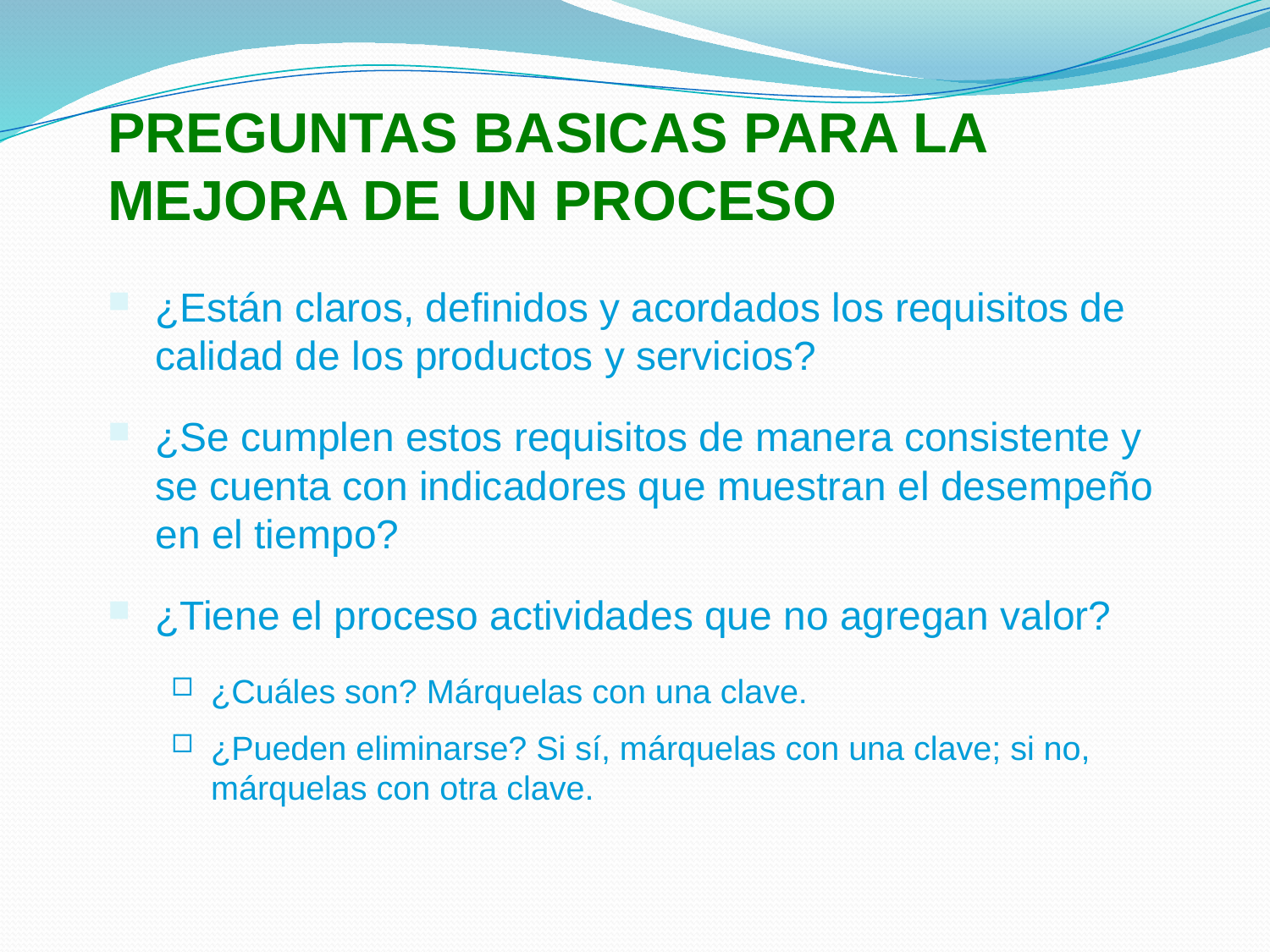

PREGUNTAS BASICAS PARA LA MEJORA DE UN PROCESO
¿Están claros, definidos y acordados los requisitos de calidad de los productos y servicios?

¿Se cumplen estos requisitos de manera consistente y se cuenta con indicadores que muestran el desempeño en el tiempo?

¿Tiene el proceso actividades que no agregan valor?

¿Cuáles son? Márquelas con una clave.

¿Pueden eliminarse? Si sí, márquelas con una clave; si no, márquelas con otra clave.